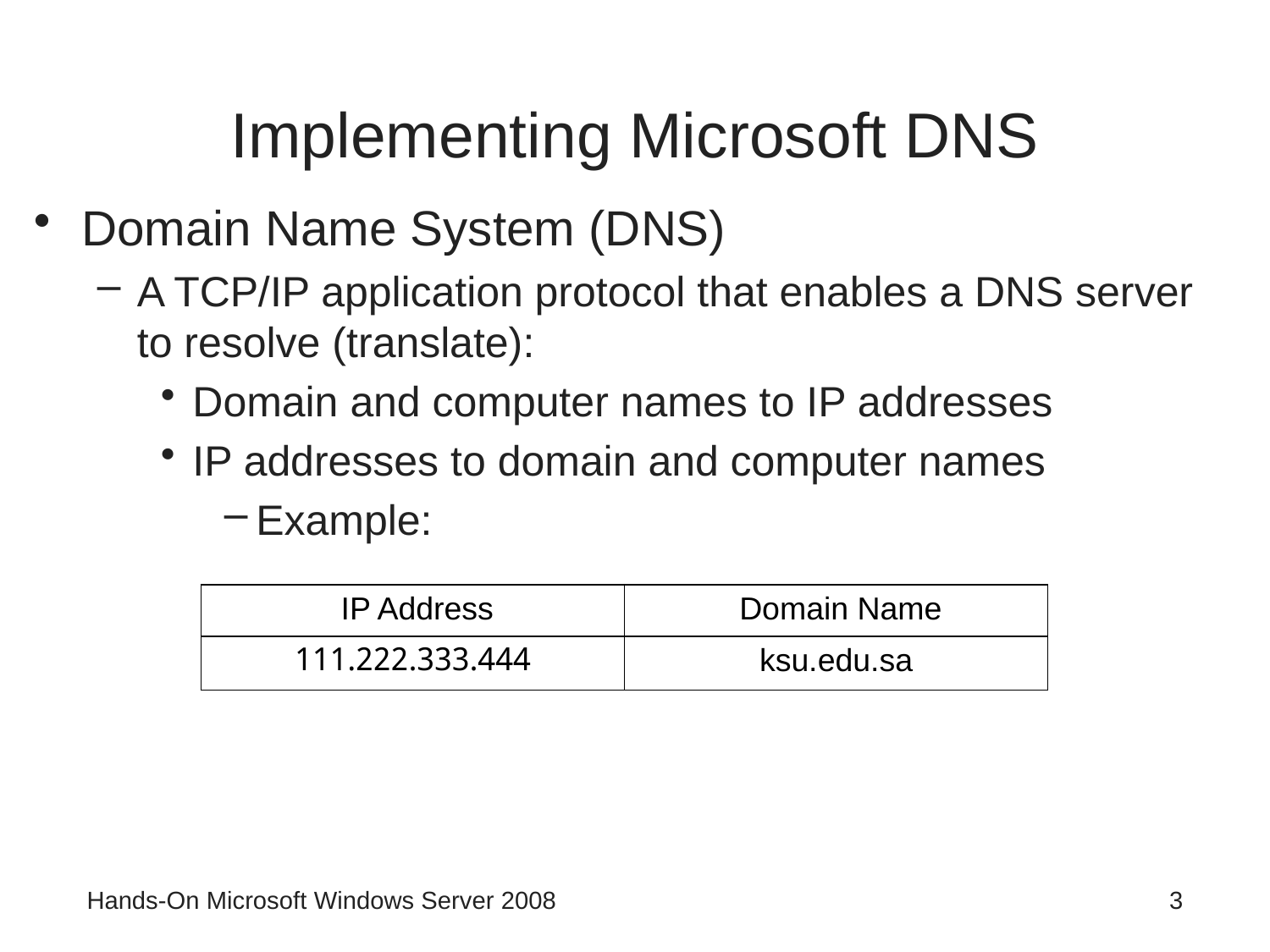

# Implementing Microsoft DNS
Domain Name System (DNS)
A TCP/IP application protocol that enables a DNS server to resolve (translate):
Domain and computer names to IP addresses
IP addresses to domain and computer names
Example:

| IP Address | Domain Name |
| --- | --- |
| 111.222.333.444 | ksu.edu.sa |
Hands-On Microsoft Windows Server 2008
3